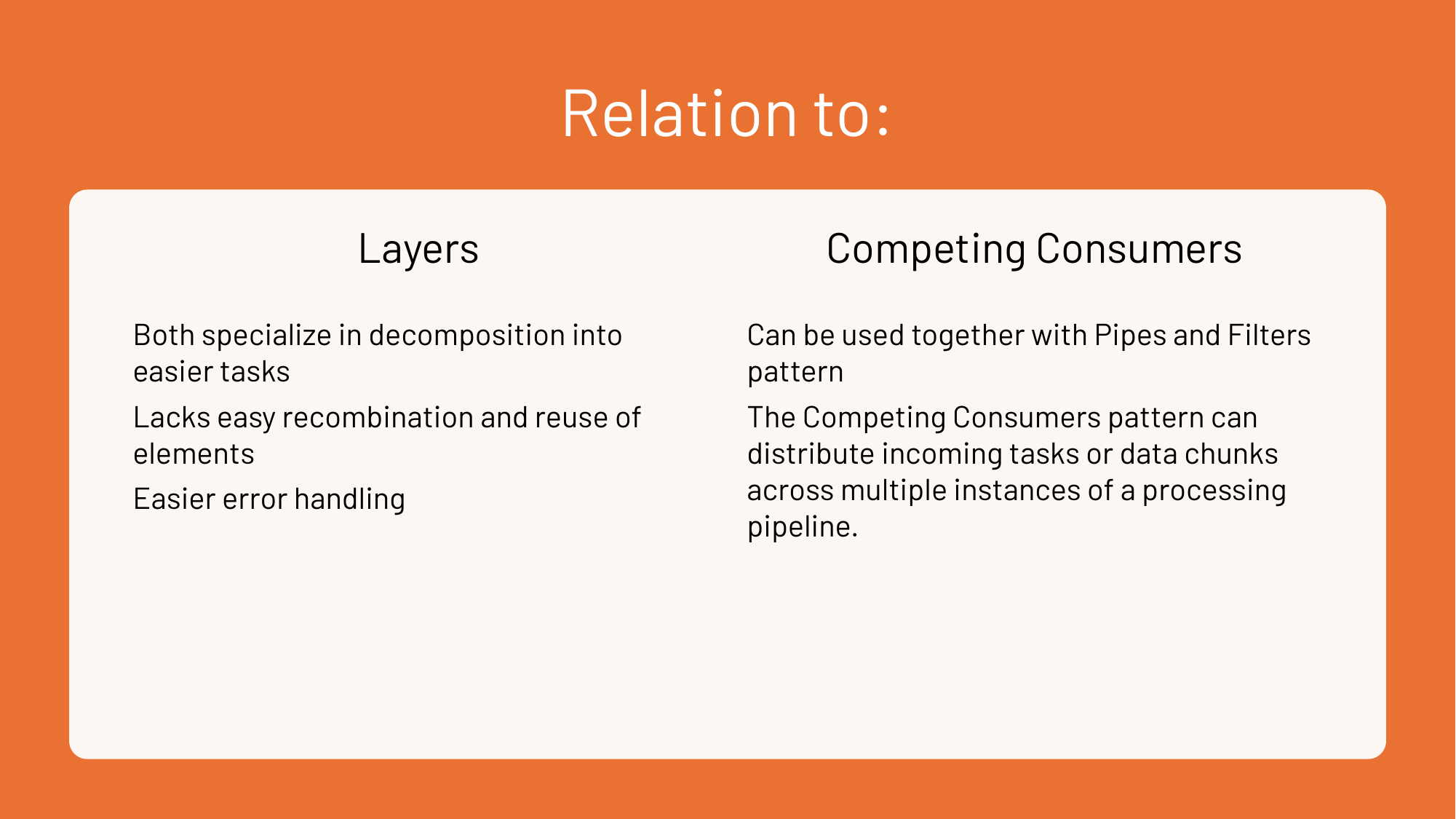

# Relation to:

Layers
Competing Consumers
Both specialize in decomposition into easier tasks
Lacks easy recombination and reuse of elements
Easier error handling

Can be used together with Pipes and Filters pattern
The Competing Consumers pattern can distribute incoming tasks or data chunks across multiple instances of a processing pipeline.